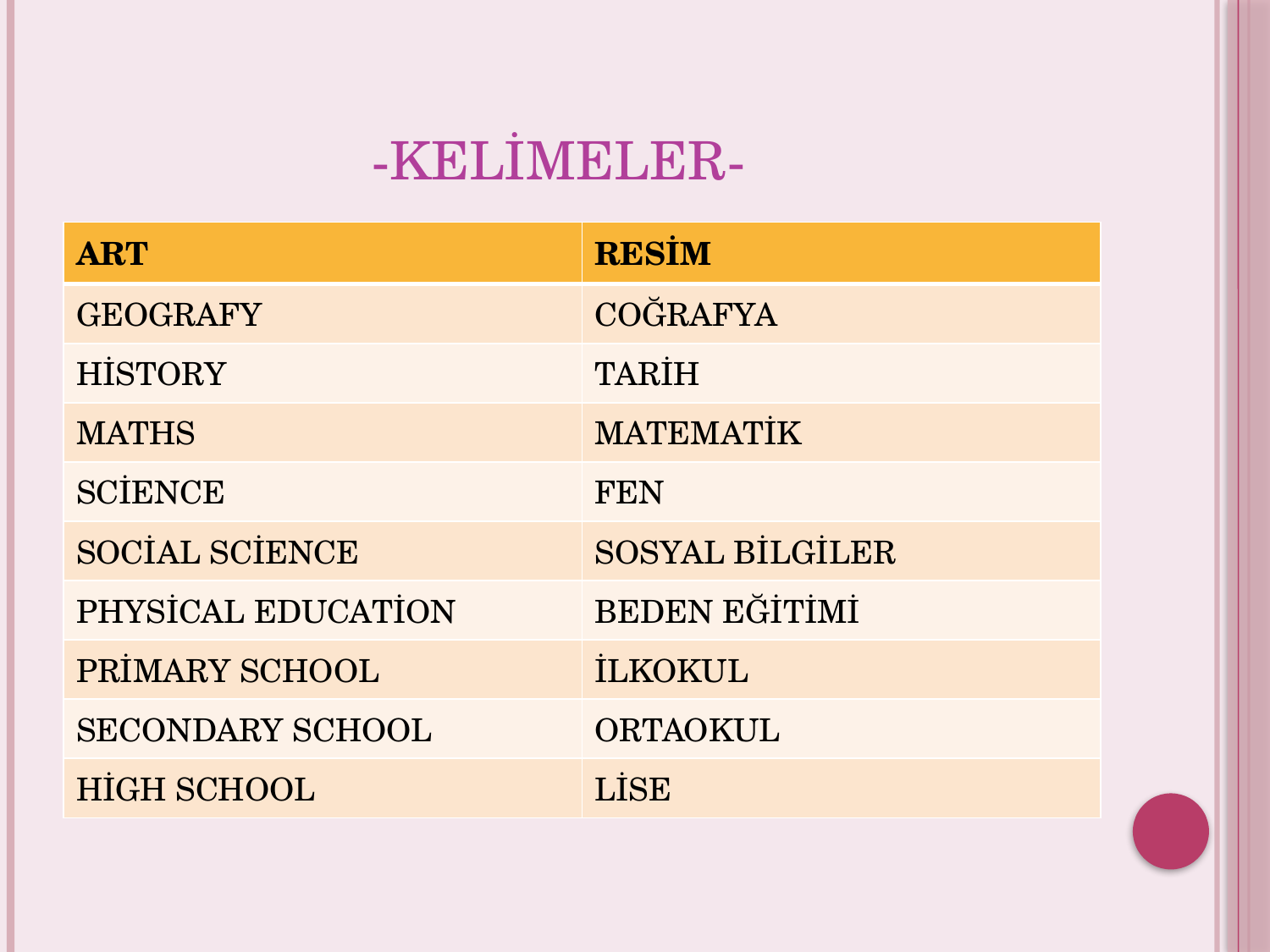

# -KELİMELER-
| ART | RESİM |
| --- | --- |
| GEOGRAFY | COĞRAFYA |
| HİSTORY | TARİH |
| MATHS | MATEMATİK |
| SCİENCE | FEN |
| SOCİAL SCİENCE | SOSYAL BİLGİLER |
| PHYSİCAL EDUCATİON | BEDEN EĞİTİMİ |
| PRİMARY SCHOOL | İLKOKUL |
| SECONDARY SCHOOL | ORTAOKUL |
| HİGH SCHOOL | LİSE |